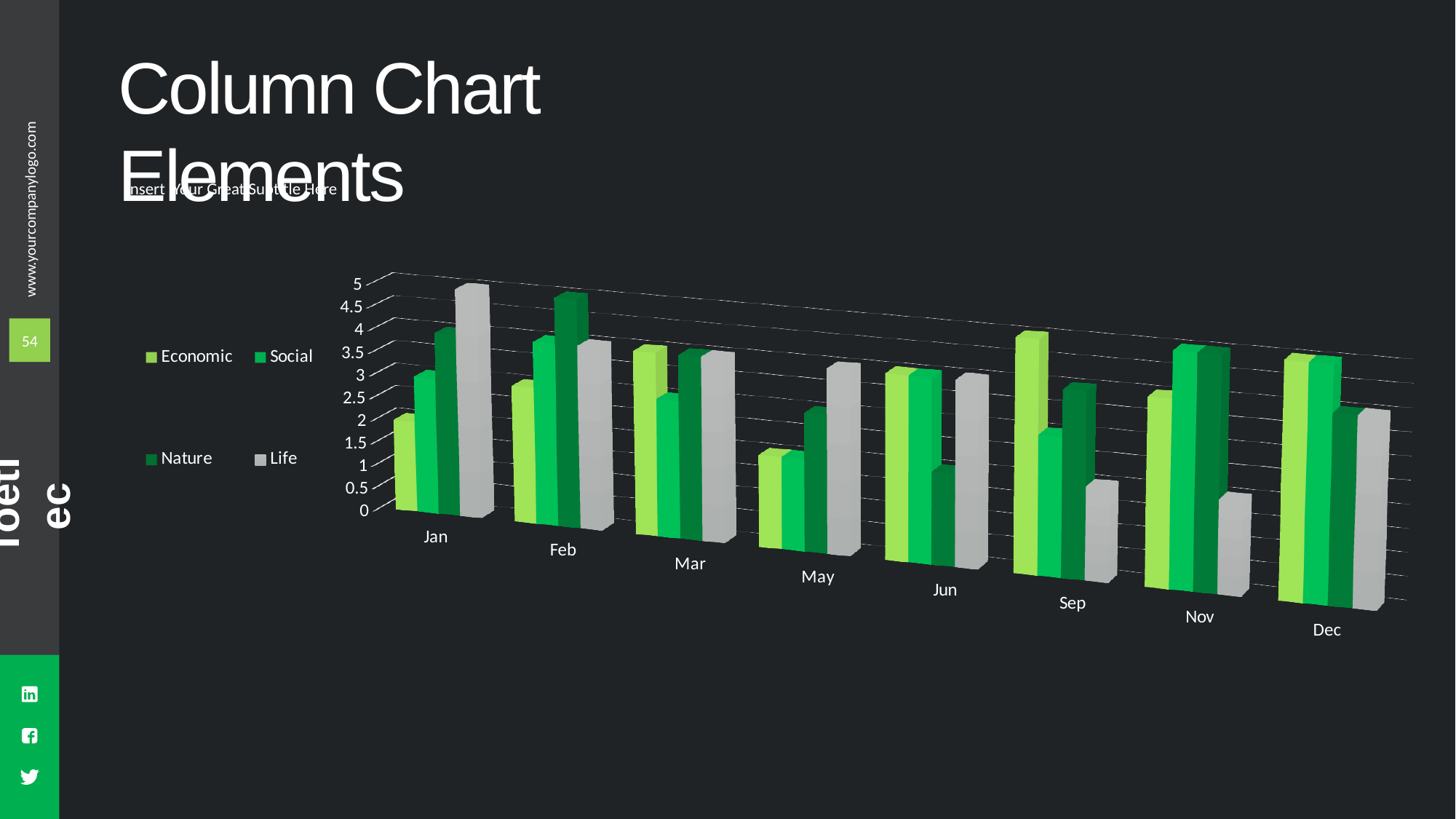

Column Chart Elements
Insert  Your Great Subtitle Here

[unsupported chart]

54